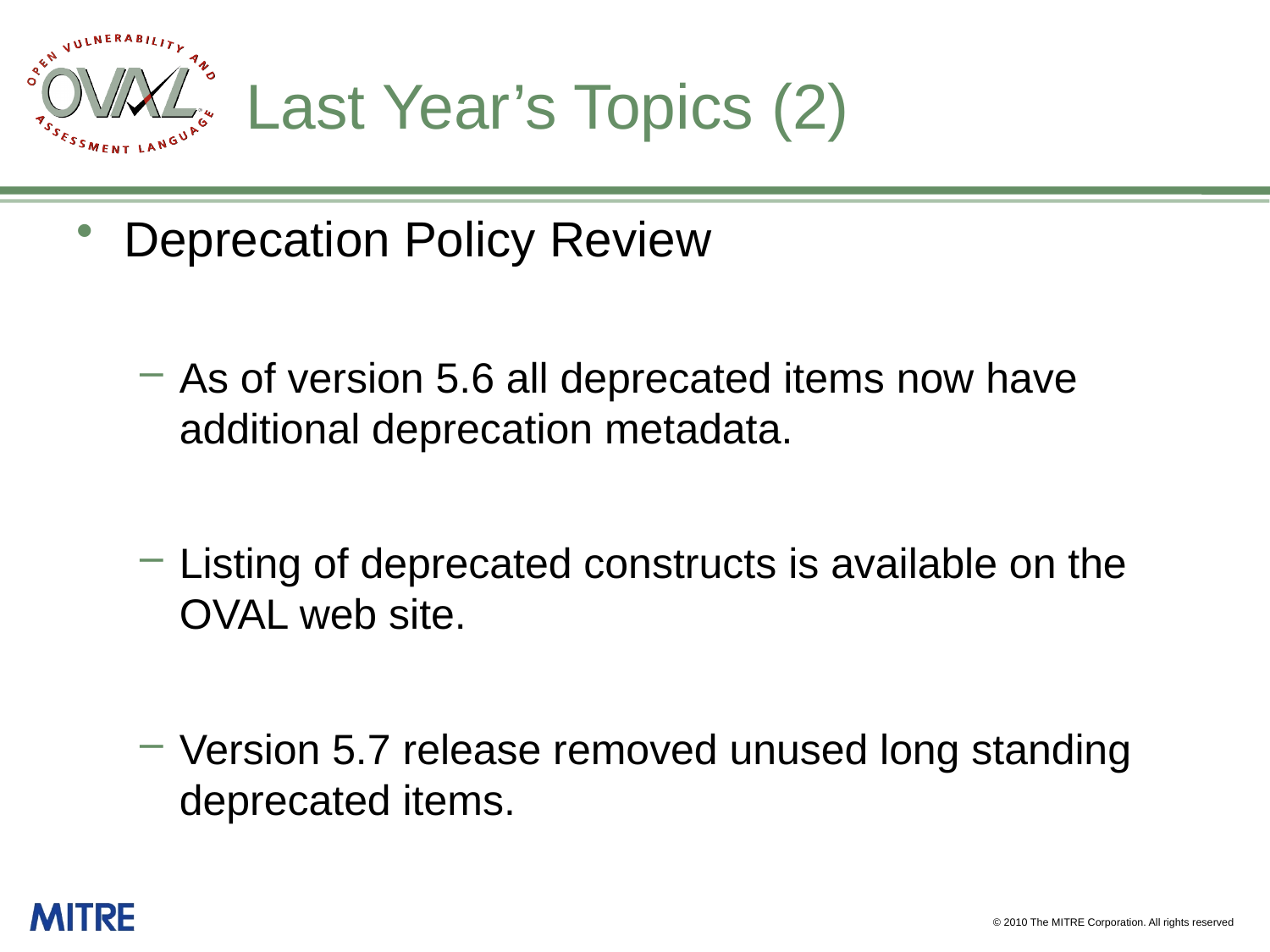

# Last Year’s Topics (2)
Deprecation Policy Review

As of version 5.6 all deprecated items now have additional deprecation metadata.

Listing of deprecated constructs is available on the OVAL web site.

Version 5.7 release removed unused long standing deprecated items.